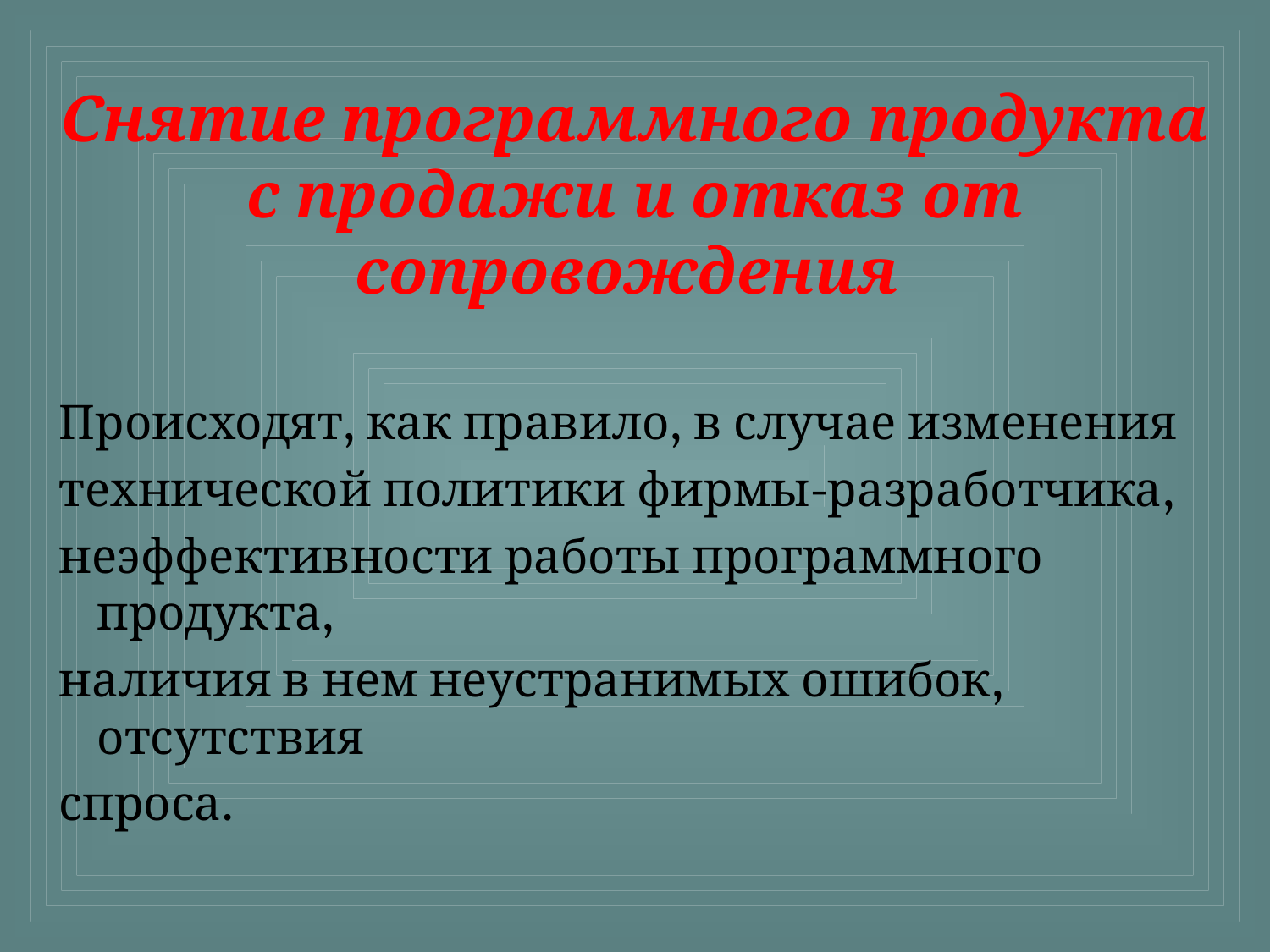

# Снятие программного продукта с продажи и отказ от сопровождения
Происходят, как правило, в случае изменения
технической политики фирмы-разработчика,
неэффективности работы программного продукта,
наличия в нем неустранимых ошибок, отсутствия
спроса.